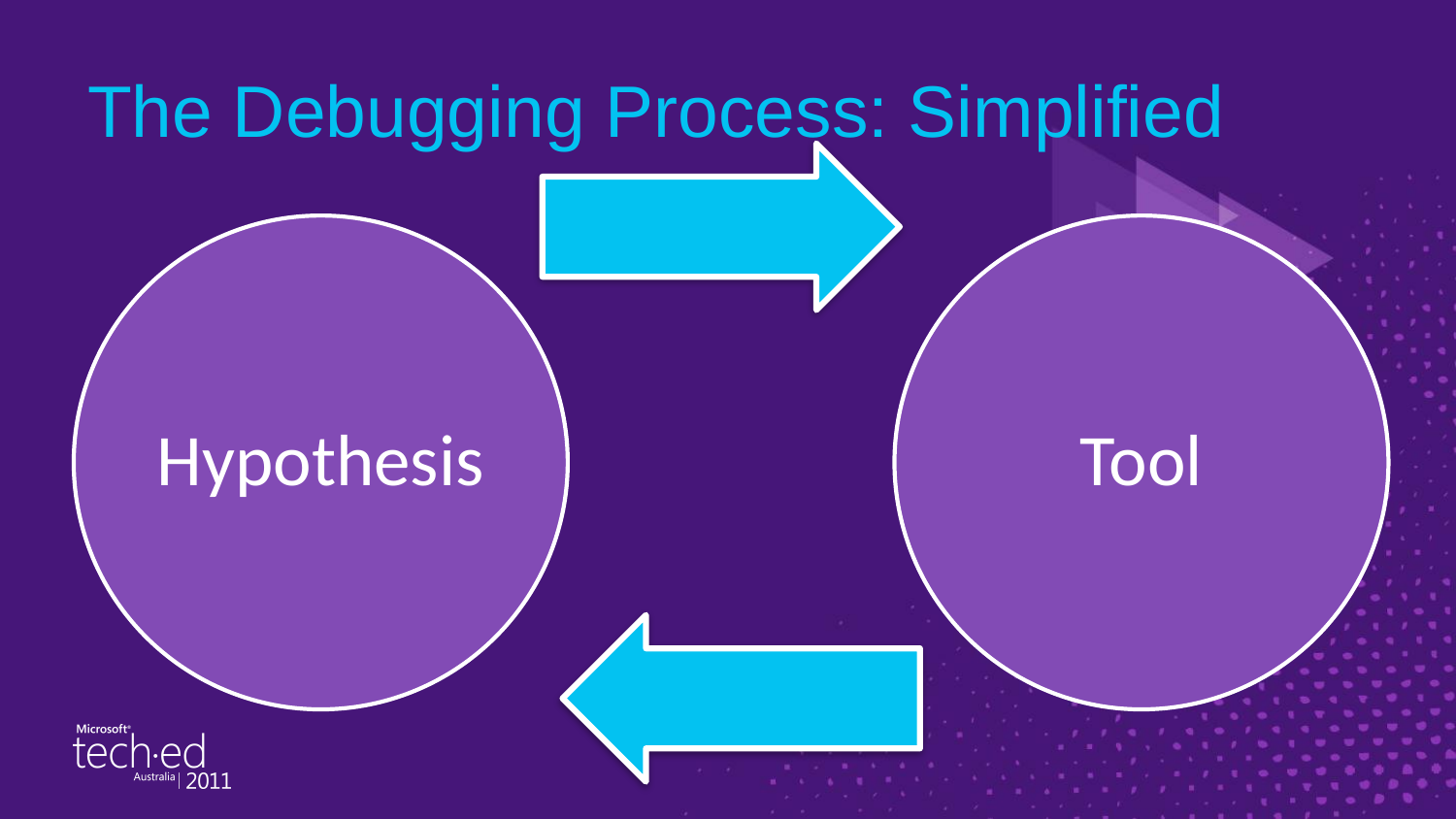

# The Debugging Process: Simplified
Hypothesis

Tool